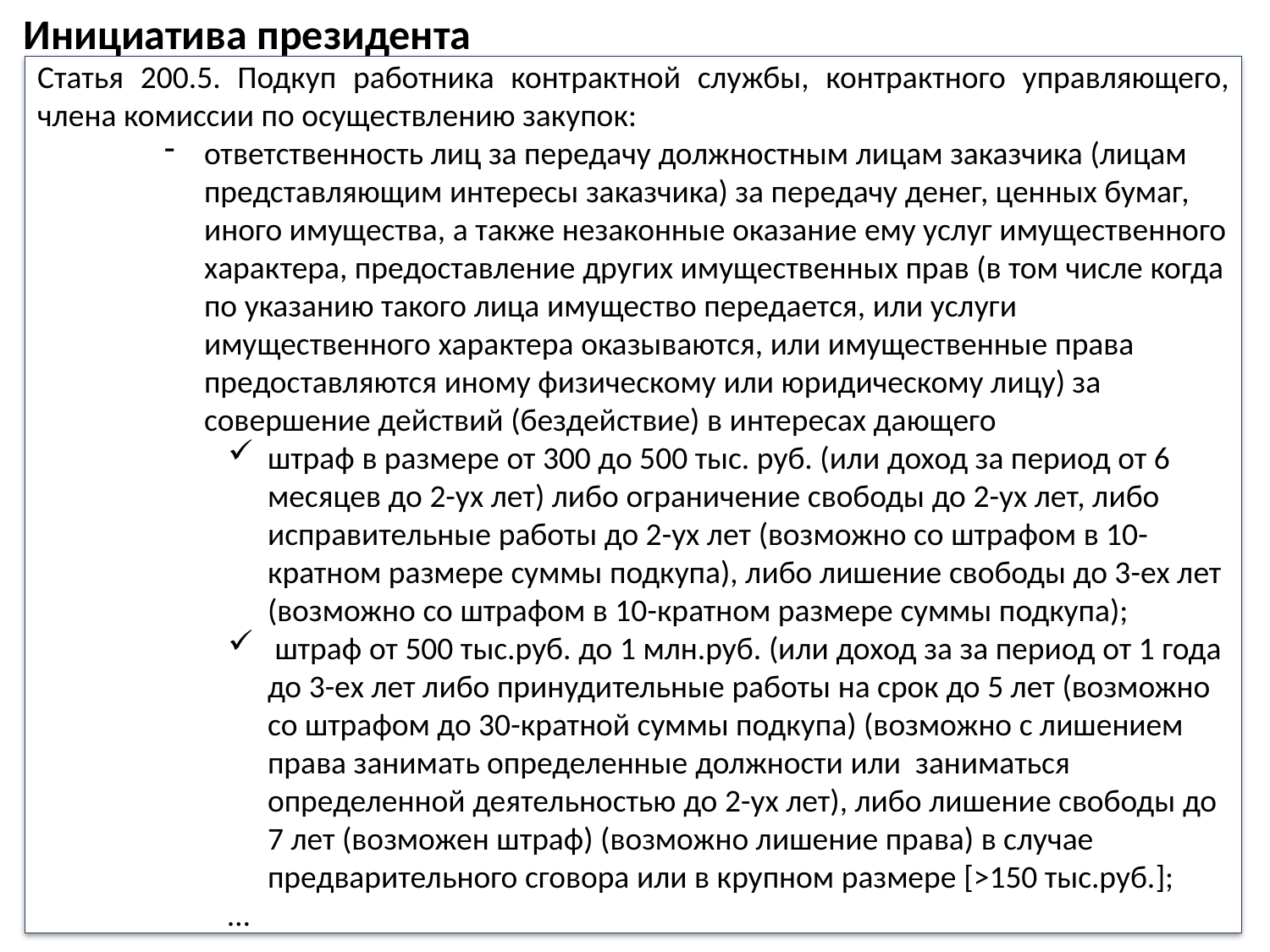

Инициатива президента
Статья 200.5. Подкуп работника контрактной службы, контрактного управляющего, члена комиссии по осуществлению закупок:
ответственность лиц за передачу должностным лицам заказчика (лицам представляющим интересы заказчика) за передачу денег, ценных бумаг, иного имущества, а также незаконные оказание ему услуг имущественного характера, предоставление других имущественных прав (в том числе когда по указанию такого лица имущество передается, или услуги имущественного характера оказываются, или имущественные права предоставляются иному физическому или юридическому лицу) за совершение действий (бездействие) в интересах дающего
штраф в размере от 300 до 500 тыс. руб. (или доход за период от 6 месяцев до 2-ух лет) либо ограничение свободы до 2-ух лет, либо исправительные работы до 2-ух лет (возможно со штрафом в 10-кратном размере суммы подкупа), либо лишение свободы до 3-ех лет (возможно со штрафом в 10-кратном размере суммы подкупа);
 штраф от 500 тыс.руб. до 1 млн.руб. (или доход за за период от 1 года до 3-ех лет либо принудительные работы на срок до 5 лет (возможно со штрафом до 30-кратной суммы подкупа) (возможно с лишением права занимать определенные должности или  заниматься определенной деятельностью до 2-ух лет), либо лишение свободы до 7 лет (возможен штраф) (возможно лишение права) в случае предварительного сговора или в крупном размере [>150 тыс.руб.];
…
4